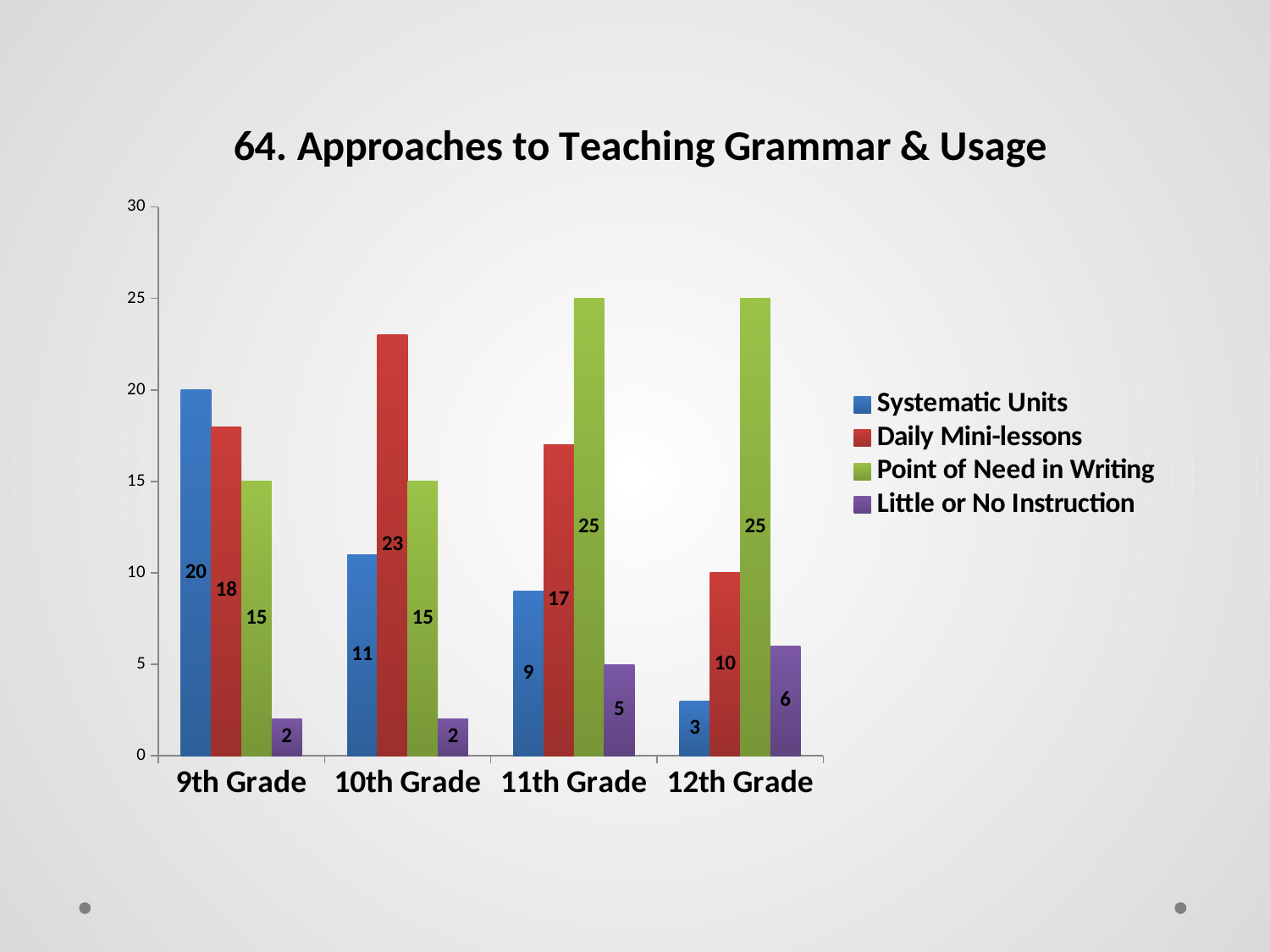

### Chart: 64. Approaches to Teaching Grammar & Usage

| Category | Systematic Units | Daily Mini-lessons | Point of Need in Writing | Little or No Instruction |
|---|---|---|---|---|
| 9th Grade | 20.0 | 18.0 | 15.0 | 2.0 |
| 10th Grade | 11.0 | 23.0 | 15.0 | 2.0 |
| 11th Grade | 9.0 | 17.0 | 25.0 | 5.0 |
| 12th Grade | 3.0 | 10.0 | 25.0 | 6.0 |